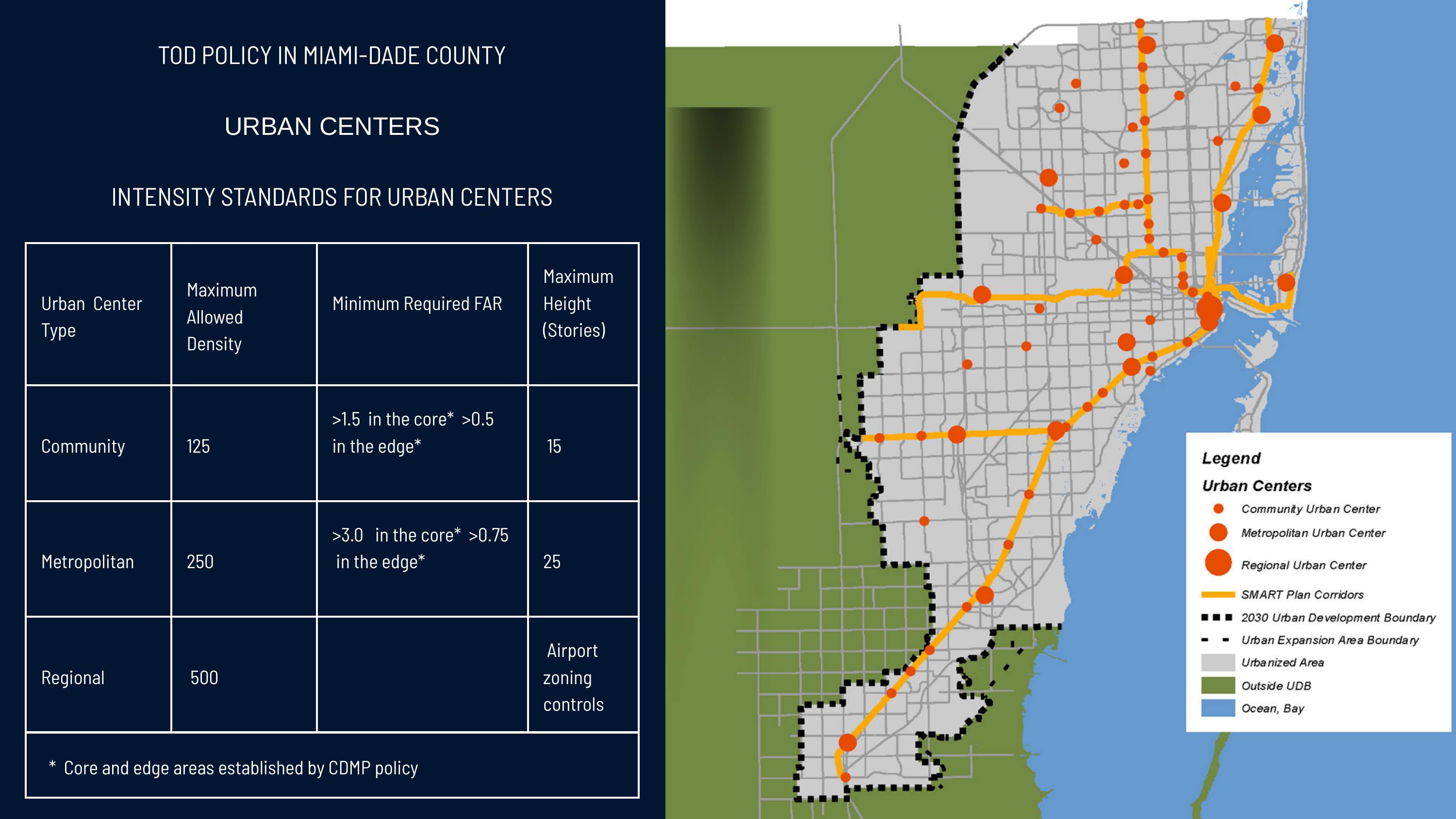

TOD POLICY IN MIAMI-DADE COUNTY

URBAN CENTERS

INTENSITY STANDARDS FOR URBAN CENTERS

| Urban Center Type | Maximum Allowed Density | Minimum Required FAR | Maximum Height (Stories) |
| --- | --- | --- | --- |
| Community | 125 | >1.5 in the core\* >0.5 in the edge\* | 15 |
| Metropolitan | 250 | >3.0 in the core\* >0.75 in the edge\* | 25 |
| Regional | 500 |  | Airport zoning controls |
| \* Core and edge areas established by CDMP policy | \* Core and edge areas established by CDMP policy | \* Core and edge areas established by CDMP policy | \* Core and edge areas established by CDMP policy |